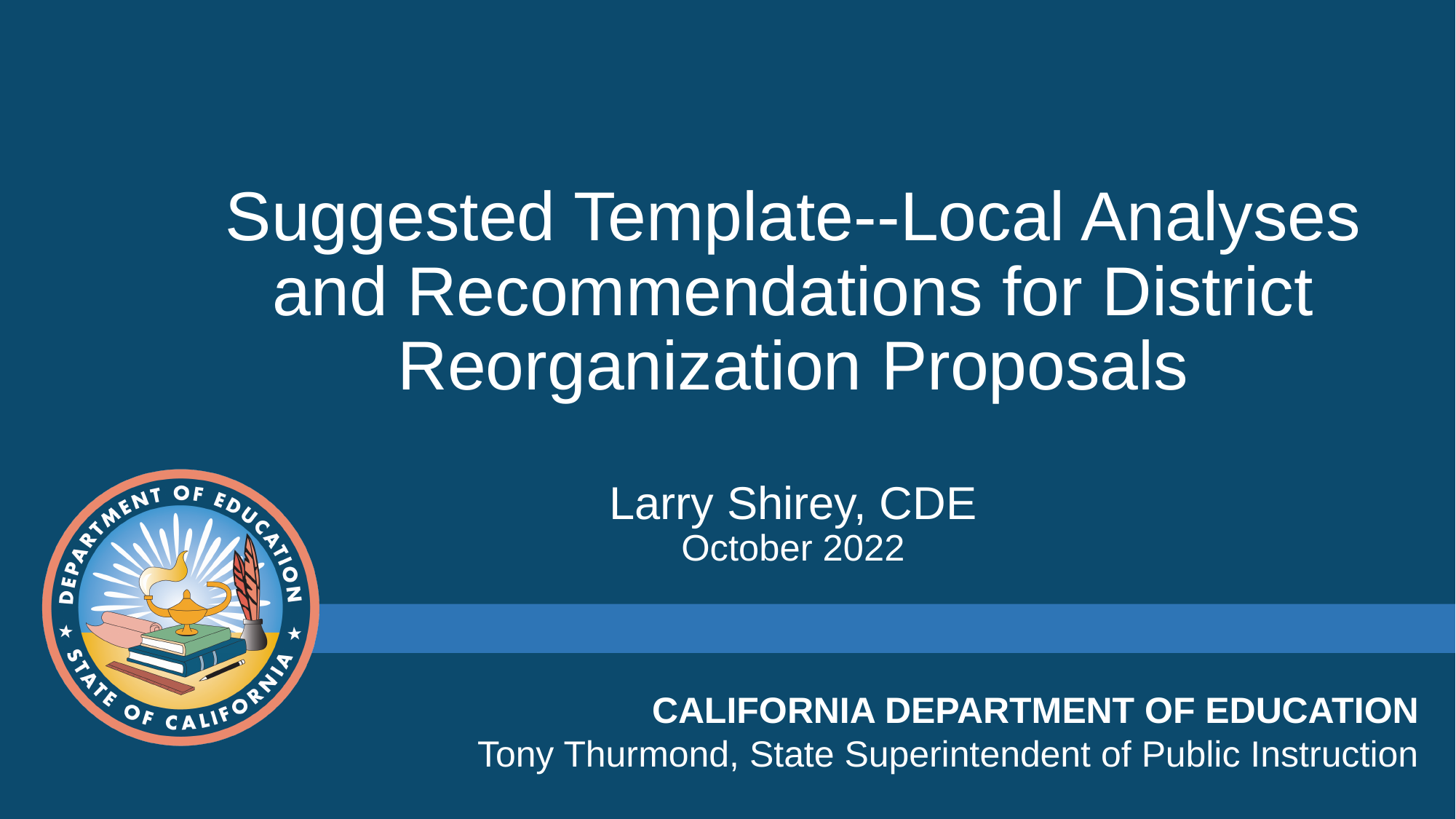

# Suggested Template--Local Analyses and Recommendations for District Reorganization Proposals Larry Shirey, CDE October 2022